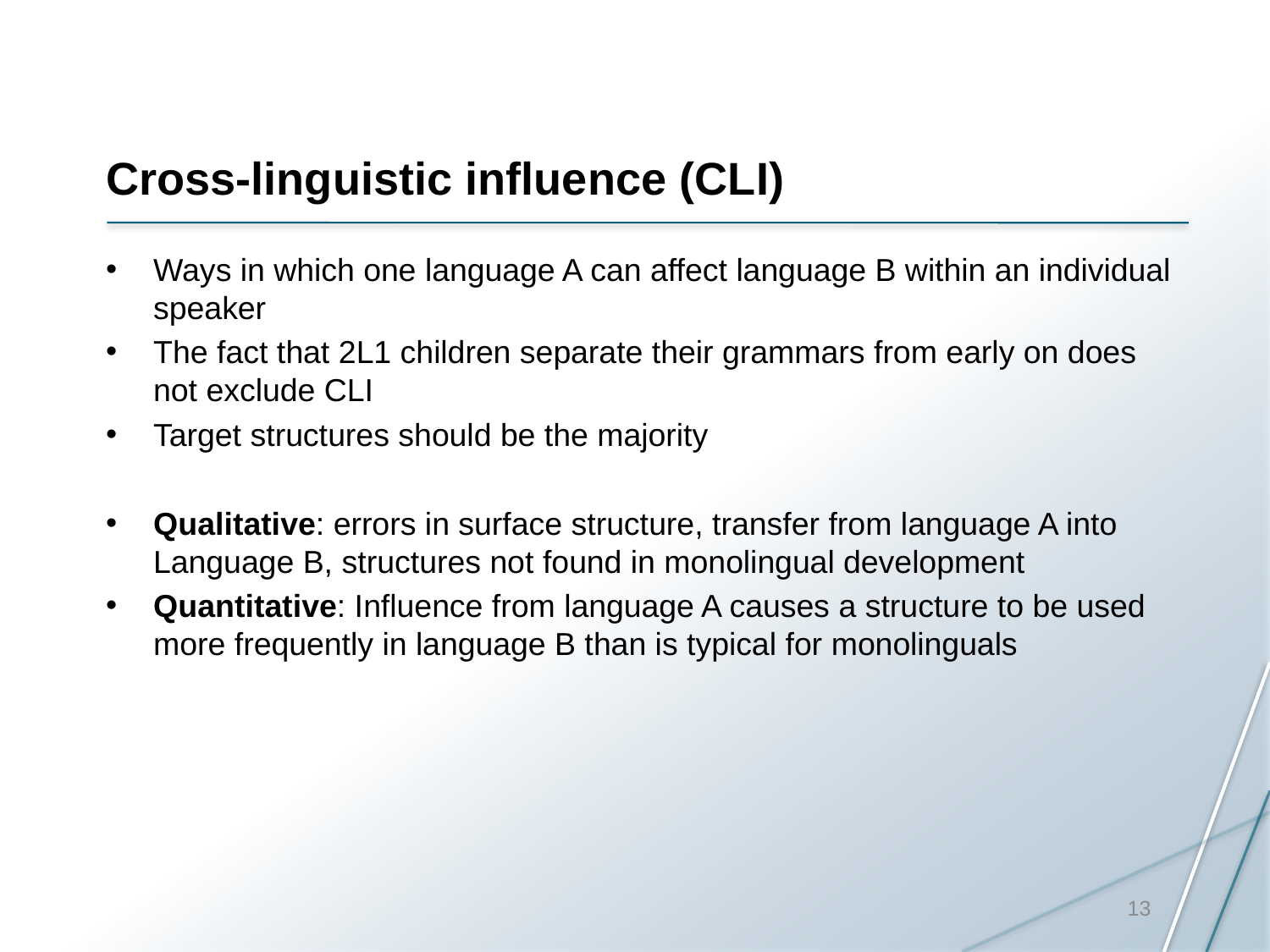

# Cross-linguistic influence (CLI)
Ways in which one language A can affect language B within an individual speaker
The fact that 2L1 children separate their grammars from early on does not exclude CLI
Target structures should be the majority

Qualitative: errors in surface structure, transfer from language A into Language B, structures not found in monolingual development
Quantitative: Influence from language A causes a structure to be used more frequently in language B than is typical for monolinguals

13